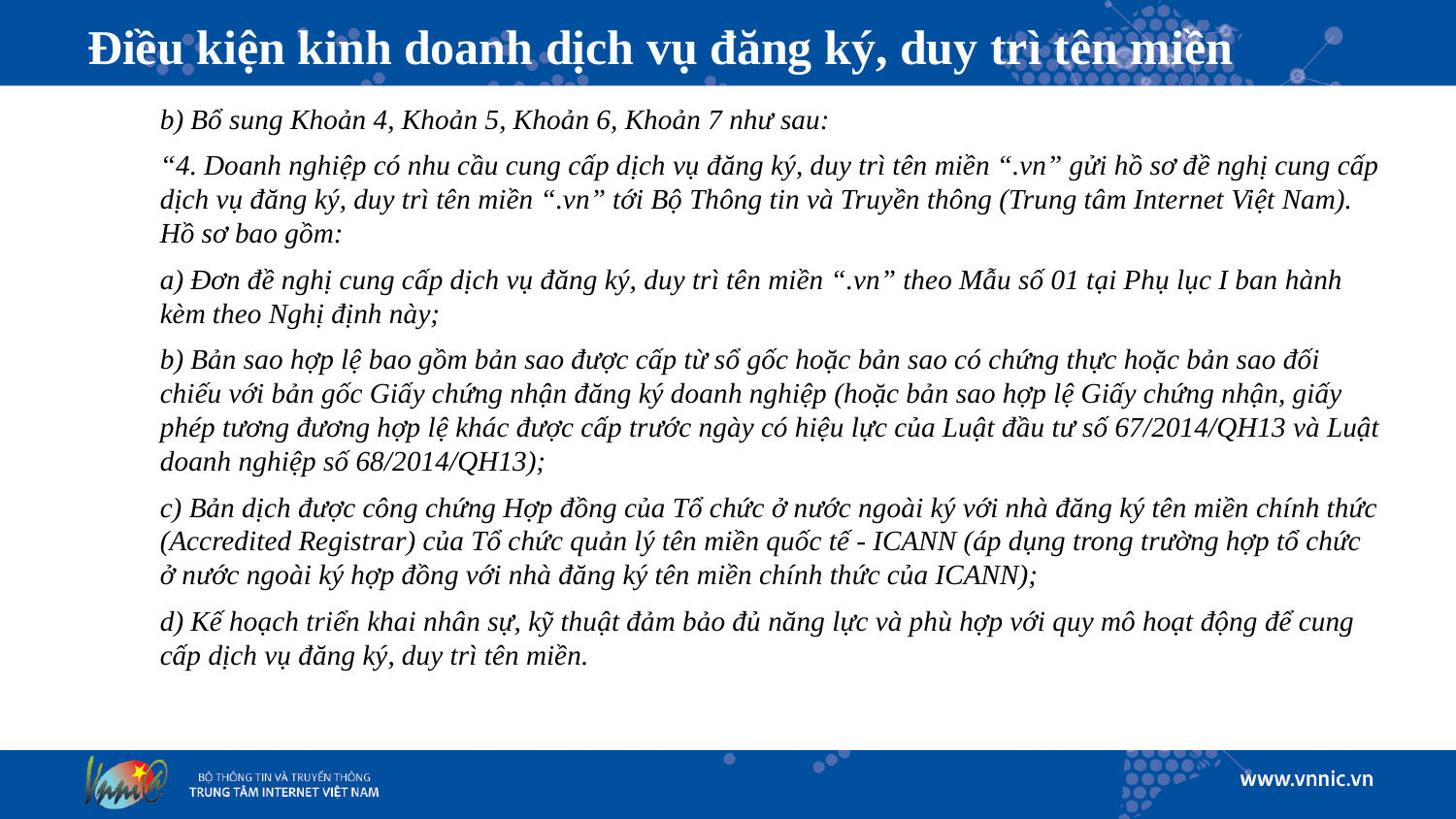

# Điều kiện kinh doanh dịch vụ đăng ký, duy trì tên miền
b) Bổ sung Khoản 4, Khoản 5, Khoản 6, Khoản 7 như sau:
“4. Doanh nghiệp có nhu cầu cung cấp dịch vụ đăng ký, duy trì tên miền “.vn” gửi hồ sơ đề nghị cung cấp dịch vụ đăng ký, duy trì tên miền “.vn” tới Bộ Thông tin và Truyền thông (Trung tâm Internet Việt Nam). Hồ sơ bao gồm:
a) Đơn đề nghị cung cấp dịch vụ đăng ký, duy trì tên miền “.vn” theo Mẫu số 01 tại Phụ lục I ban hành kèm theo Nghị định này;
b) Bản sao hợp lệ bao gồm bản sao được cấp từ sổ gốc hoặc bản sao có chứng thực hoặc bản sao đối chiếu với bản gốc Giấy chứng nhận đăng ký doanh nghiệp (hoặc bản sao hợp lệ Giấy chứng nhận, giấy phép tương đương hợp lệ khác được cấp trước ngày có hiệu lực của Luật đầu tư số 67/2014/QH13 và Luật doanh nghiệp số 68/2014/QH13);
c) Bản dịch được công chứng Hợp đồng của Tổ chức ở nước ngoài ký với nhà đăng ký tên miền chính thức (Accredited Registrar) của Tổ chức quản lý tên miền quốc tế - ICANN (áp dụng trong trường hợp tổ chức ở nước ngoài ký hợp đồng với nhà đăng ký tên miền chính thức của ICANN);
d) Kế hoạch triển khai nhân sự, kỹ thuật đảm bảo đủ năng lực và phù hợp với quy mô hoạt động để cung cấp dịch vụ đăng ký, duy trì tên miền.